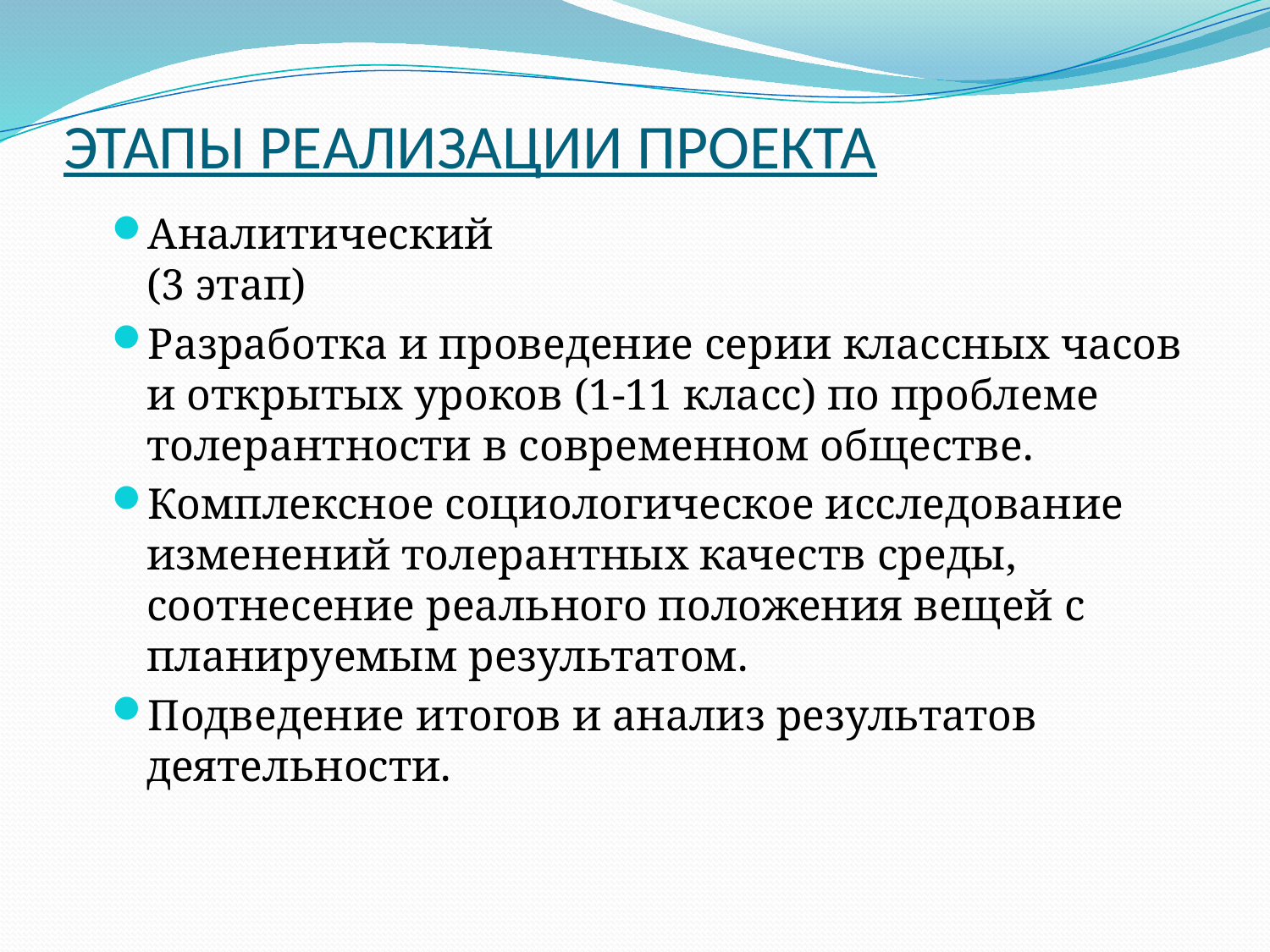

# ЭТАПЫ РЕАЛИЗАЦИИ ПРОЕКТА
Аналитический
(3 этап)
Разработка и проведение серии классных часов и открытых уроков (1-11 класс) по проблеме толерантности в современном обществе.
Комплексное социологическое исследование изменений толерантных качеств среды, соотнесение реального положения вещей с планируемым результатом.
Подведение итогов и анализ результатов деятельности.